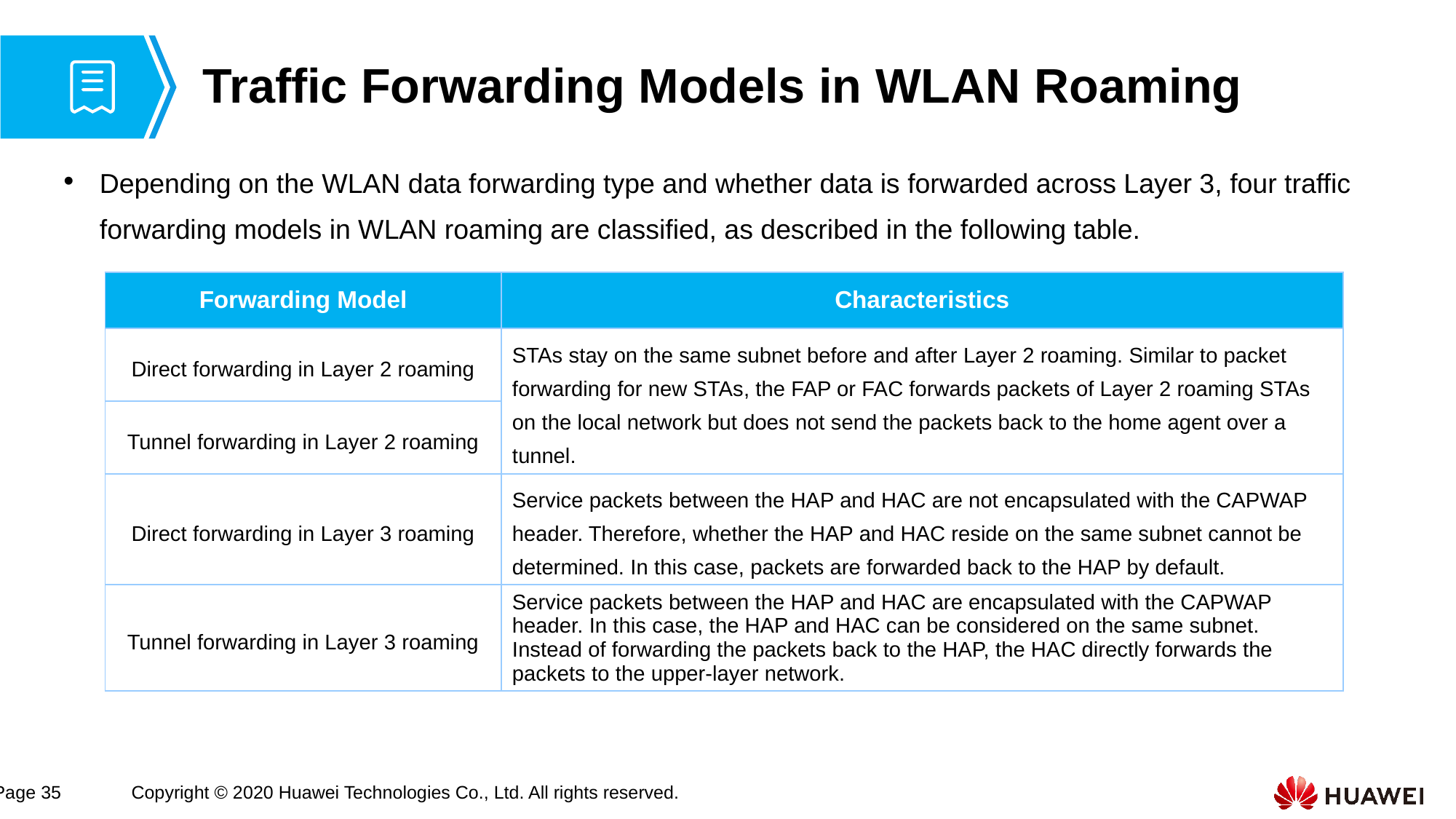

# Traffic Forwarding Models in WLAN Roaming
Depending on the WLAN data forwarding type and whether data is forwarded across Layer 3, four traffic forwarding models in WLAN roaming are classified, as described in the following table.
| Forwarding Model | Characteristics |
| --- | --- |
| Direct forwarding in Layer 2 roaming | STAs stay on the same subnet before and after Layer 2 roaming. Similar to packet forwarding for new STAs, the FAP or FAC forwards packets of Layer 2 roaming STAs on the local network but does not send the packets back to the home agent over a tunnel. |
| Tunnel forwarding in Layer 2 roaming |  |
| Direct forwarding in Layer 3 roaming | Service packets between the HAP and HAC are not encapsulated with the CAPWAP header. Therefore, whether the HAP and HAC reside on the same subnet cannot be determined. In this case, packets are forwarded back to the HAP by default. |
| Tunnel forwarding in Layer 3 roaming | Service packets between the HAP and HAC are encapsulated with the CAPWAP header. In this case, the HAP and HAC can be considered on the same subnet. Instead of forwarding the packets back to the HAP, the HAC directly forwards the packets to the upper-layer network. |